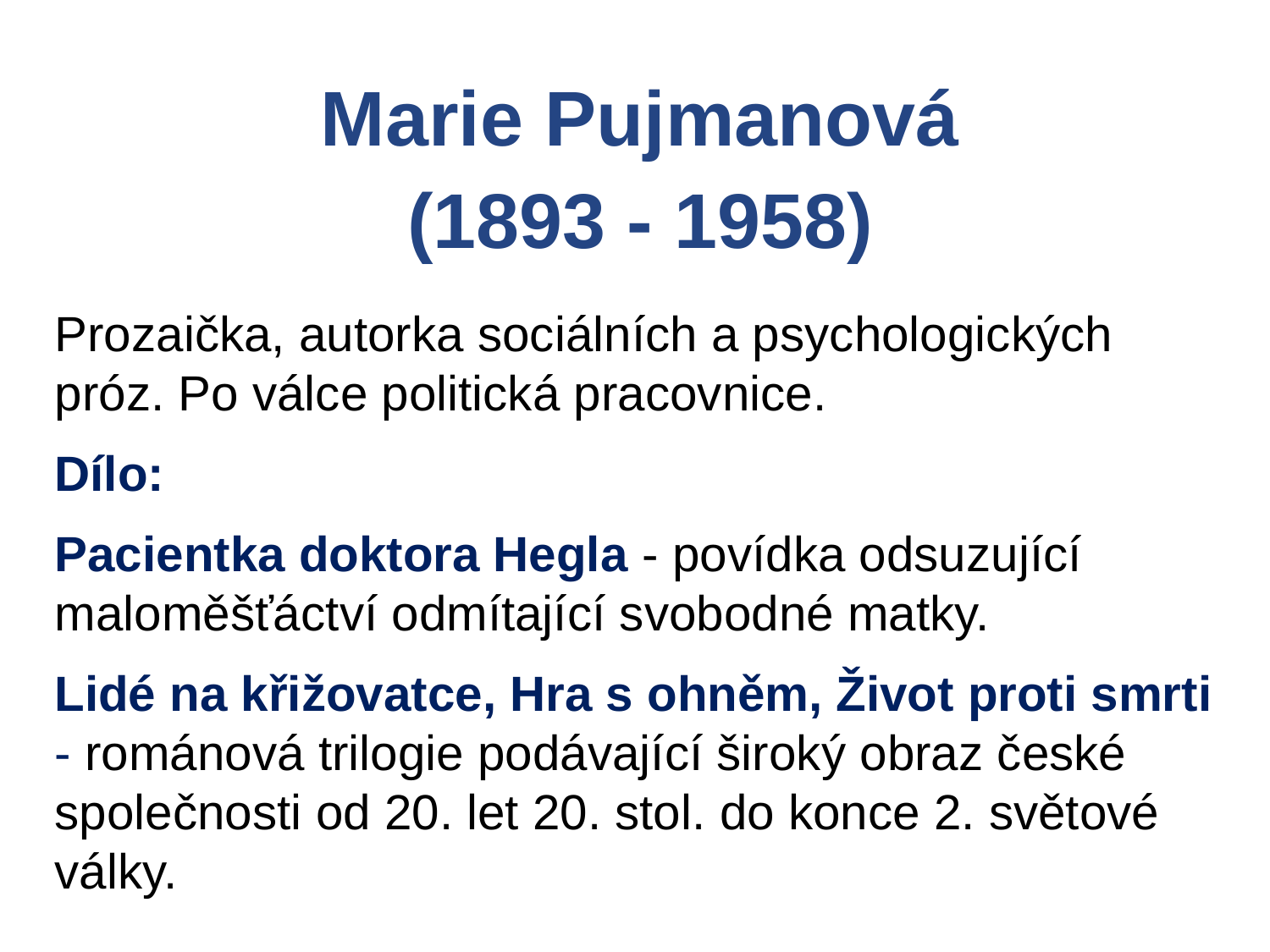

Marie Pujmanová
(1893 - 1958)
Prozaička, autorka sociálních a psychologických próz. Po válce politická pracovnice.
Dílo:
Pacientka doktora Hegla - povídka odsuzující maloměšťáctví odmítající svobodné matky.
Lidé na křižovatce, Hra s ohněm, Život proti smrti - románová trilogie podávající široký obraz české společnosti od 20. let 20. stol. do konce 2. světové války.